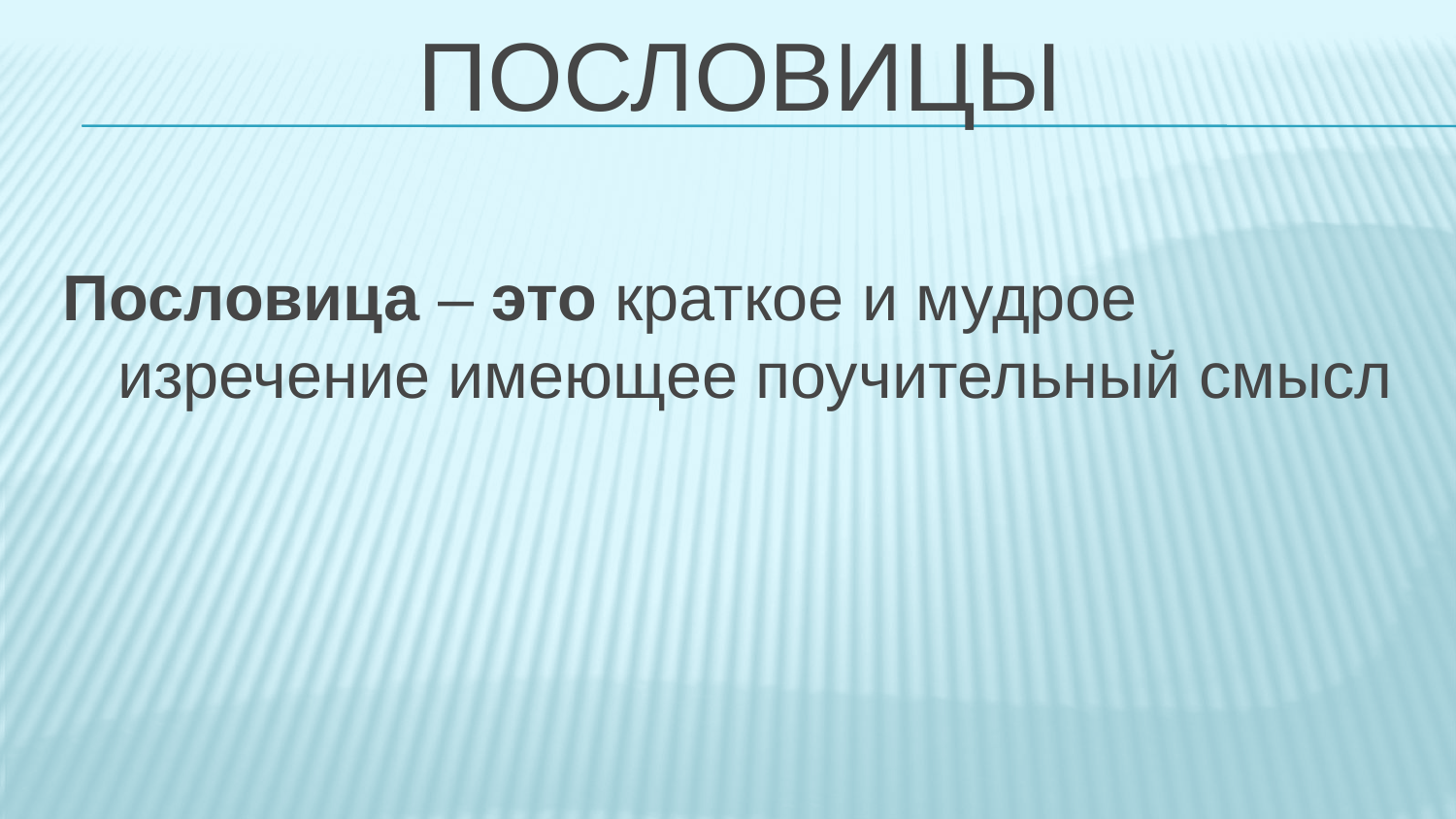

# Пословицы
Пословица – это краткое и мудрое изречение имеющее поучительный смысл